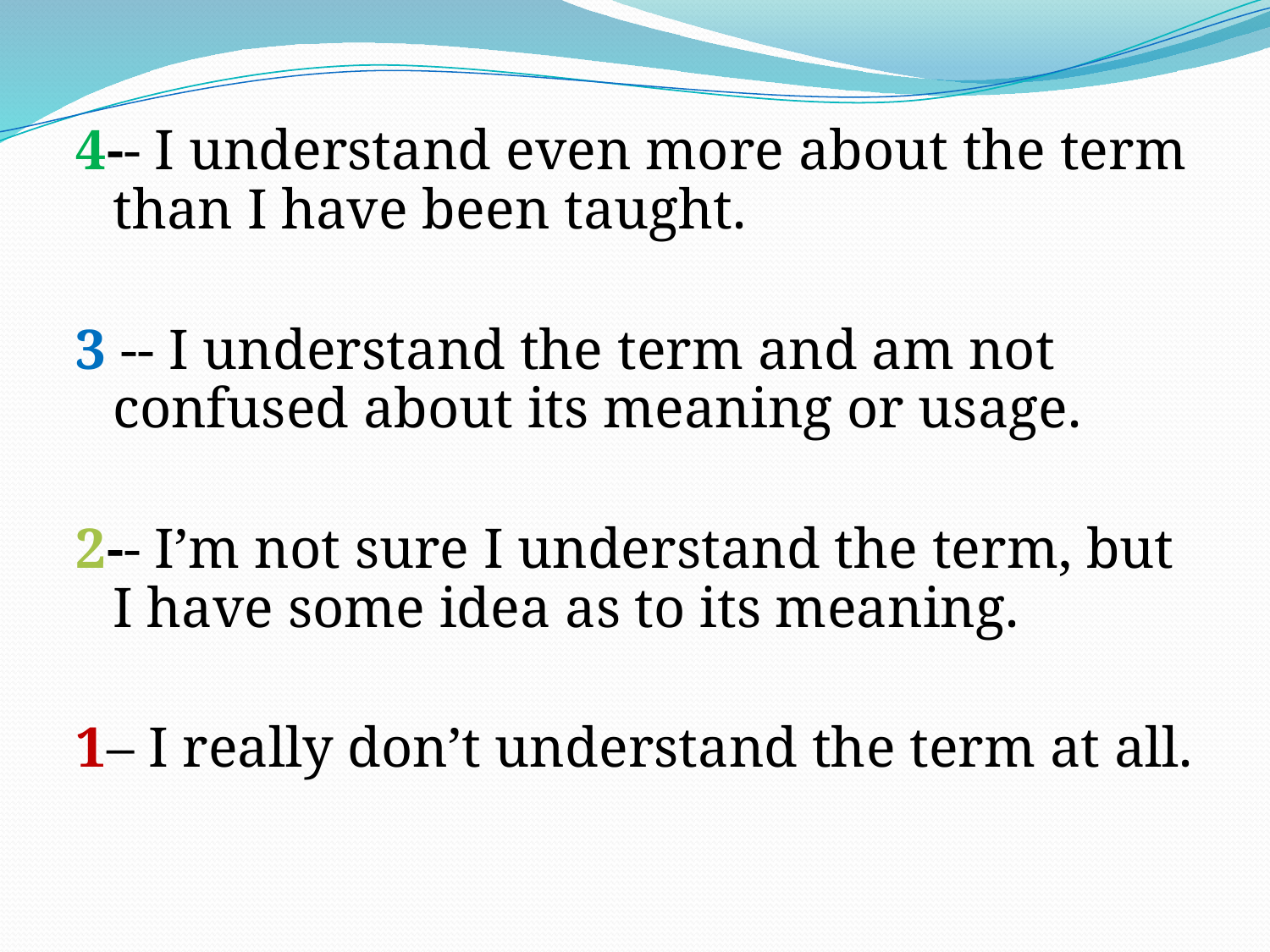

4-- I understand even more about the term than I have been taught.

3 -- I understand the term and am not confused about its meaning or usage.

2-- I’m not sure I understand the term, but I have some idea as to its meaning.

1– I really don’t understand the term at all.